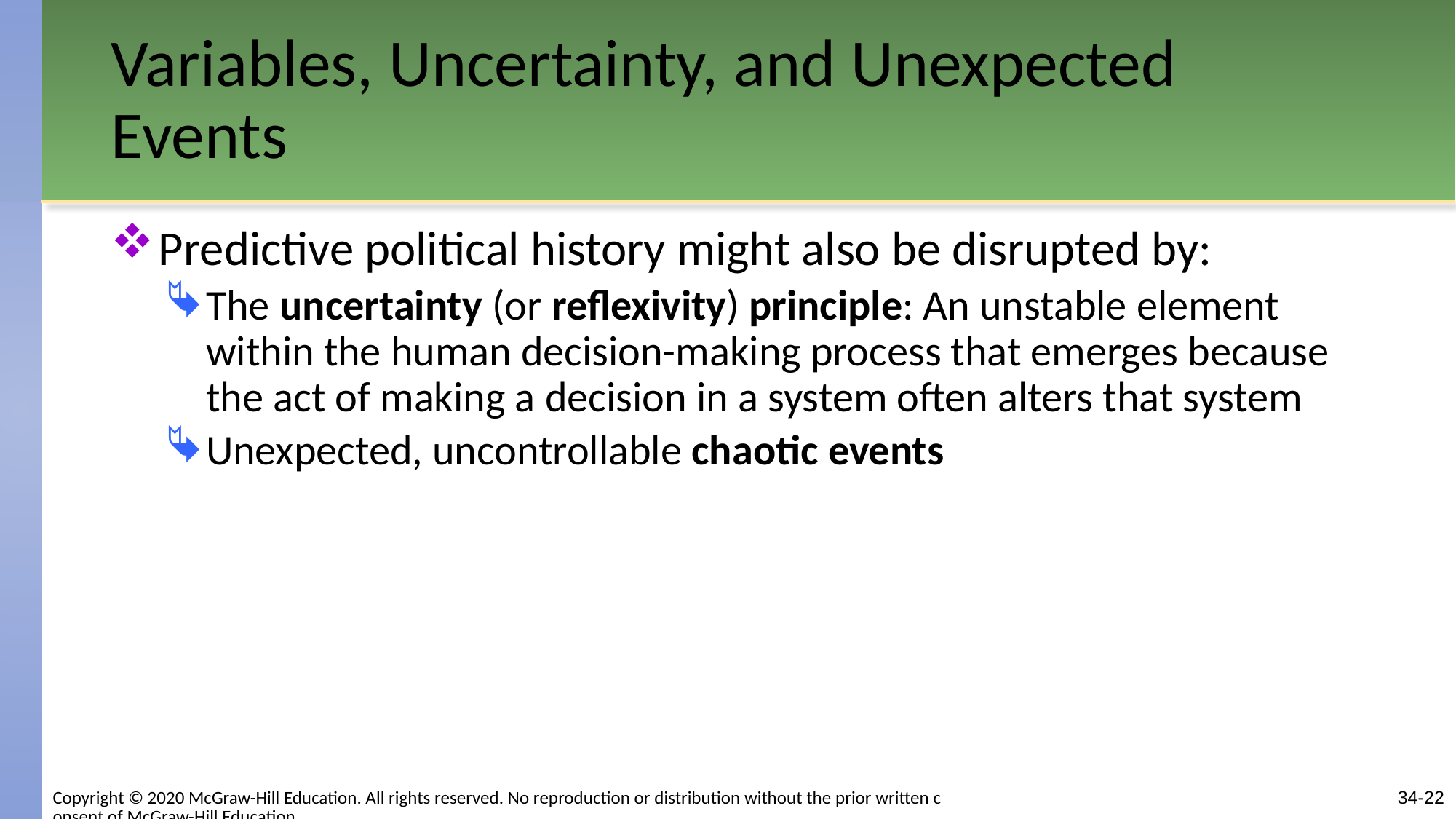

# Variables, Uncertainty, and Unexpected Events
Predictive political history might also be disrupted by:
The uncertainty (or reflexivity) principle: An unstable element within the human decision-making process that emerges because the act of making a decision in a system often alters that system
Unexpected, uncontrollable chaotic events
Copyright © 2020 McGraw-Hill Education. All rights reserved. No reproduction or distribution without the prior written consent of McGraw-Hill Education.
34-22